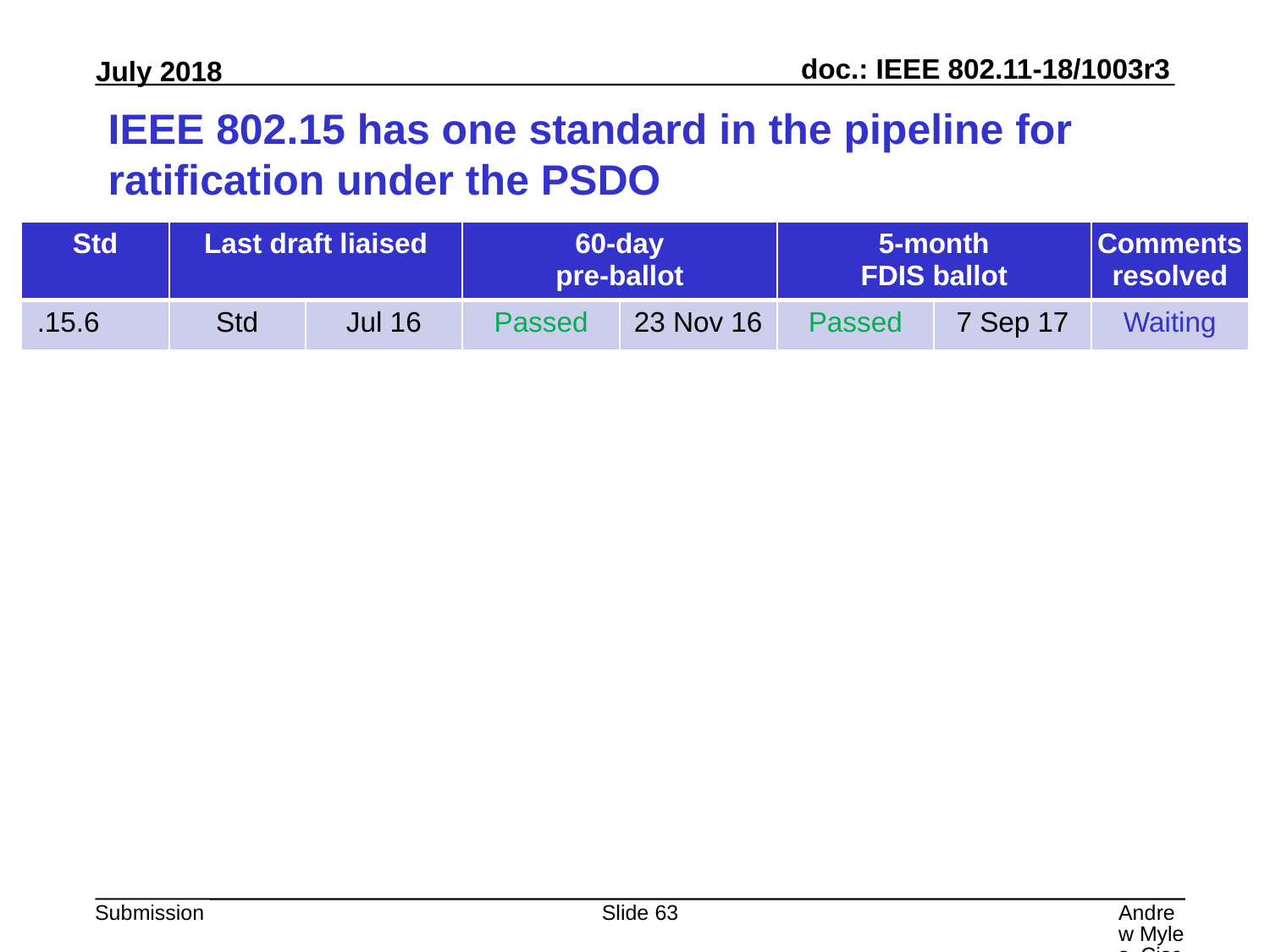

# IEEE 802.15 has one standard in the pipeline for ratification under the PSDO
| Std | Last draft liaised |  | 60-day pre-ballot |  | 5-month FDIS ballot |  | Comments resolved |
| --- | --- | --- | --- | --- | --- | --- | --- |
| .15.6 | Std | Jul 16 | Passed | 23 Nov 16 | Passed | 7 Sep 17 | Waiting |
Slide 63
Andrew Myles, Cisco